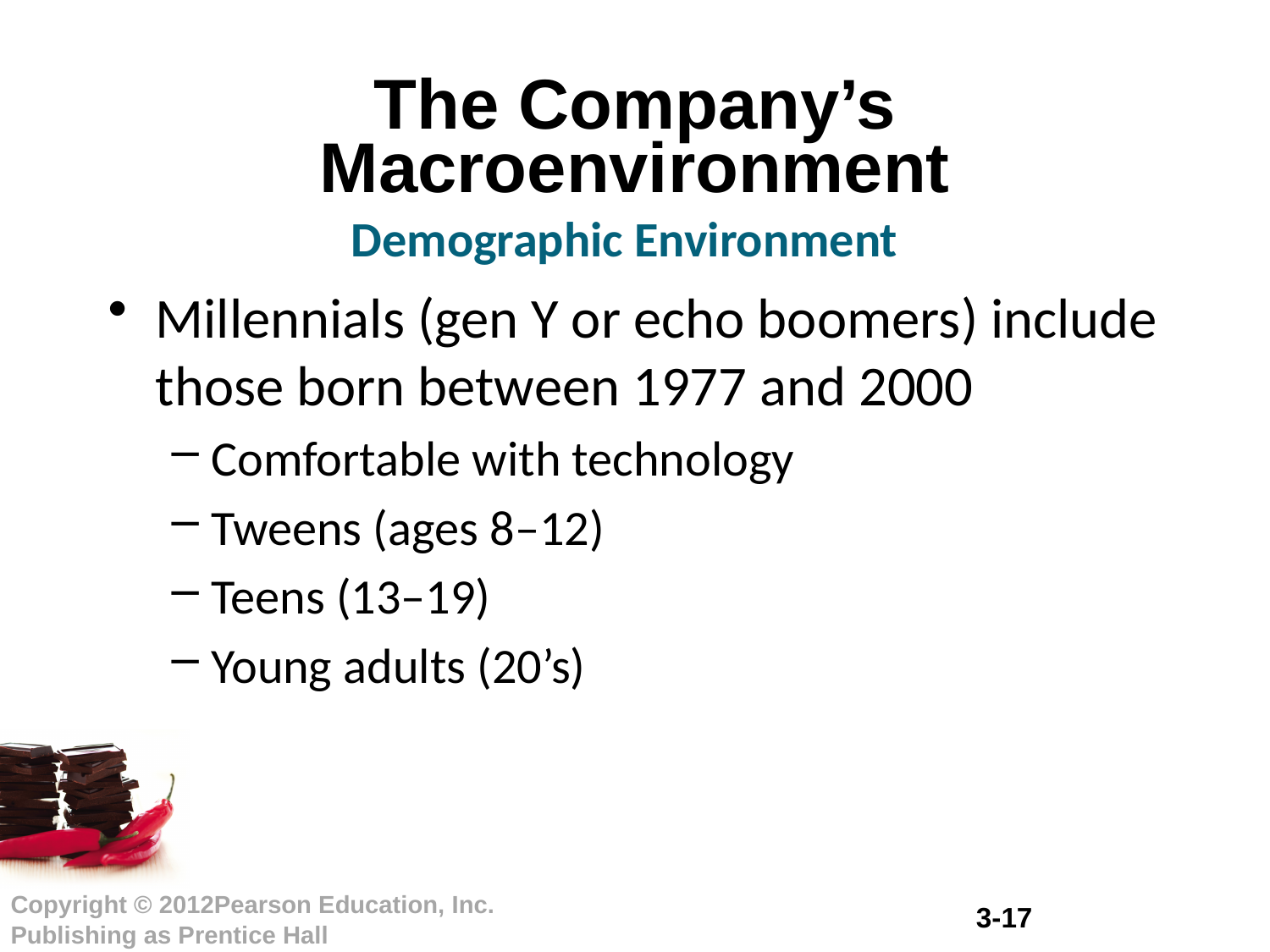

# The Company’s Macroenvironment
Demographic Environment
Millennials (gen Y or echo boomers) include those born between 1977 and 2000
Comfortable with technology
Tweens (ages 8–12)
Teens (13–19)
Young adults (20’s)